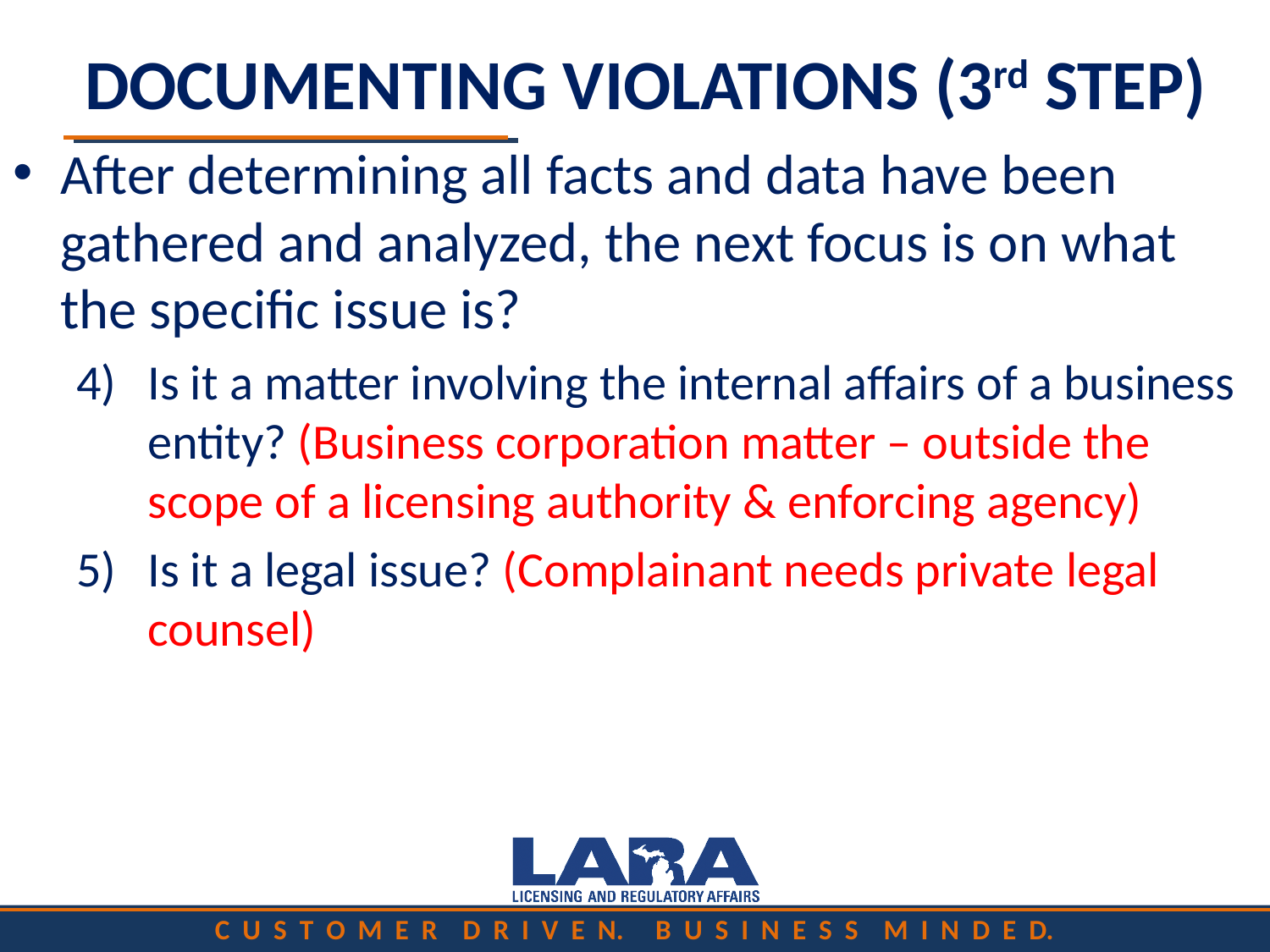

# DOCUMENTING VIOLATIONS (3rd STEP)
After determining all facts and data have been gathered and analyzed, the next focus is on what the specific issue is?
Is it a matter involving the internal affairs of a business entity? (Business corporation matter – outside the scope of a licensing authority & enforcing agency)
Is it a legal issue? (Complainant needs private legal counsel)